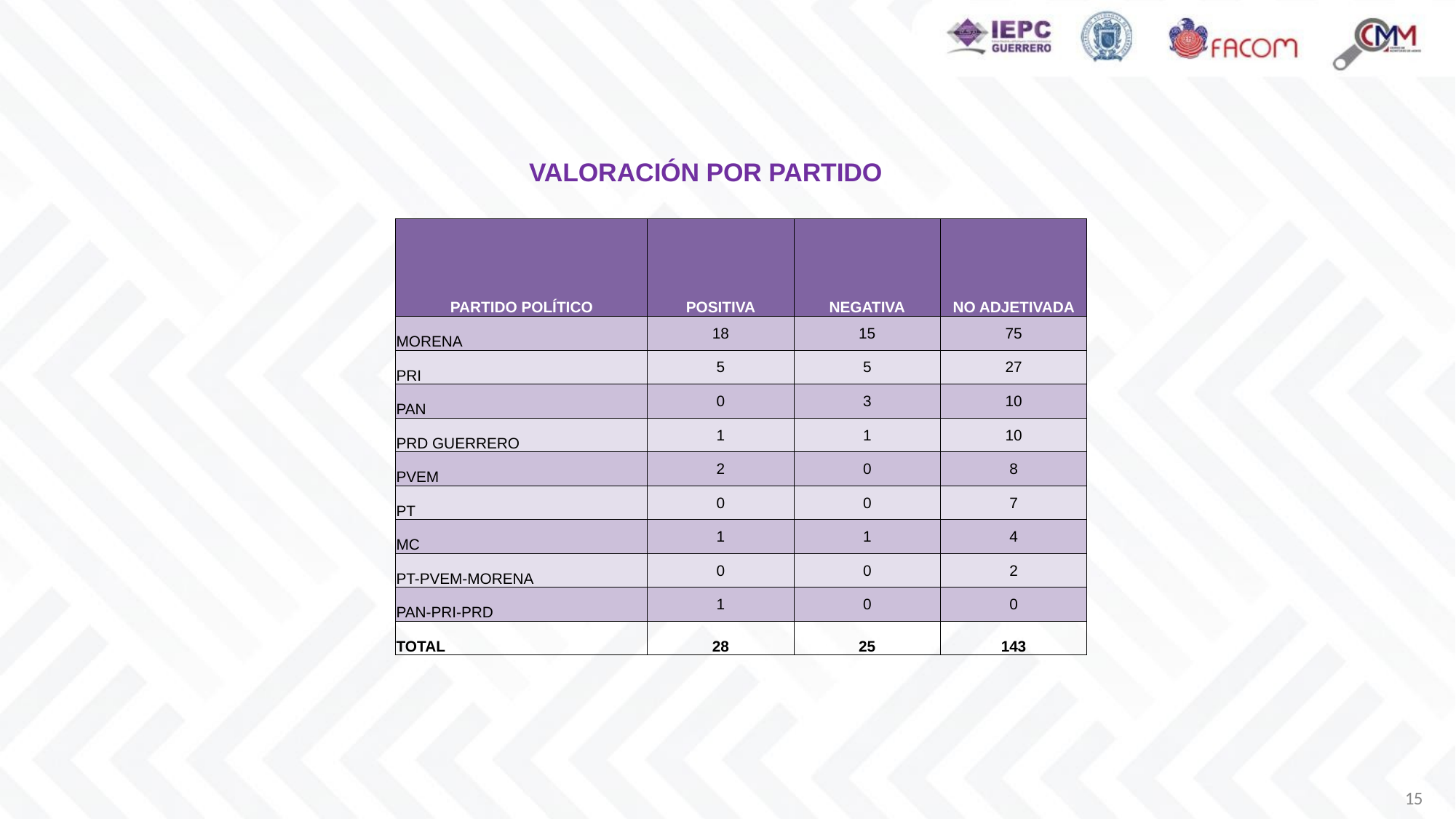

VALORACIÓN POR PARTIDO
| PARTIDO POLÍTICO | POSITIVA | NEGATIVA | NO ADJETIVADA |
| --- | --- | --- | --- |
| MORENA | 18 | 15 | 75 |
| PRI | 5 | 5 | 27 |
| PAN | 0 | 3 | 10 |
| PRD GUERRERO | 1 | 1 | 10 |
| PVEM | 2 | 0 | 8 |
| PT | 0 | 0 | 7 |
| MC | 1 | 1 | 4 |
| PT-PVEM-MORENA | 0 | 0 | 2 |
| PAN-PRI-PRD | 1 | 0 | 0 |
| TOTAL | 28 | 25 | 143 |
15